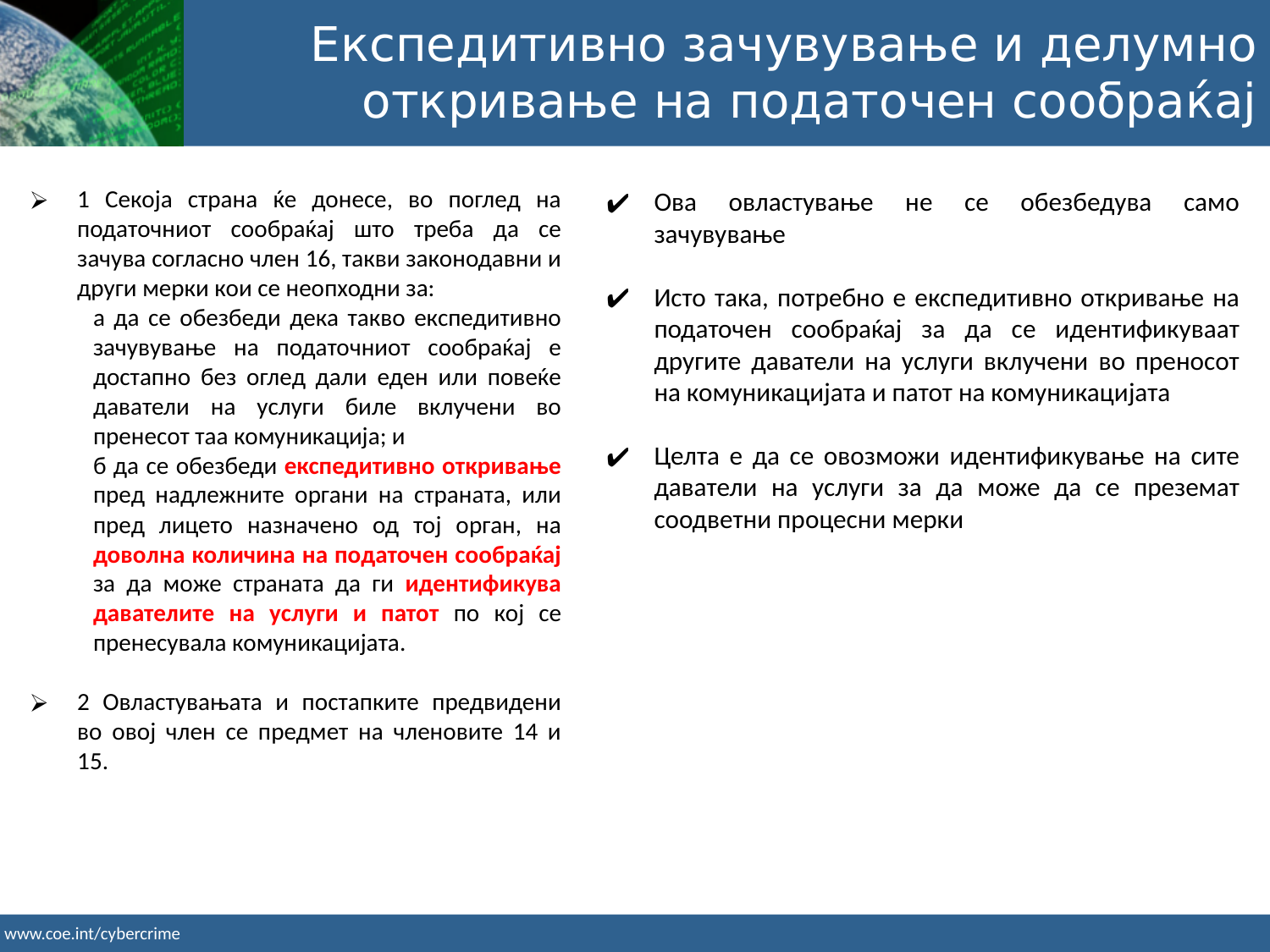

Експедитивно зачувување и делумно откривање на податочен сообраќај
1 Секоја страна ќе донесе, во поглед на податочниот сообраќај што треба да се зачува согласно член 16, такви законодавни и други мерки кои се неопходни за:
а да се обезбеди дека такво експедитивно зачувување на податочниот сообраќај е достапно без оглед дали еден или повеќе даватели на услуги биле вклучени во пренесот таа комуникација; и
б да се обезбеди експедитивно откривање пред надлежните органи на страната, или пред лицето назначено од тој орган, на доволна количина на податочен сообраќај за да може страната да ги идентификува давателите на услуги и патот по кој се пренесувала комуникацијата.

2 Овластувањата и постапките предвидени во овој член се предмет на членовите 14 и 15.
Ова овластување не се обезбедува само зачувување

Исто така, потребно е експедитивно откривање на податочен сообраќај за да се идентификуваат другите даватели на услуги вклучени во преносот на комуникацијата и патот на комуникацијата

Целта е да се овозможи идентификување на сите даватели на услуги за да може да се преземат соодветни процесни мерки